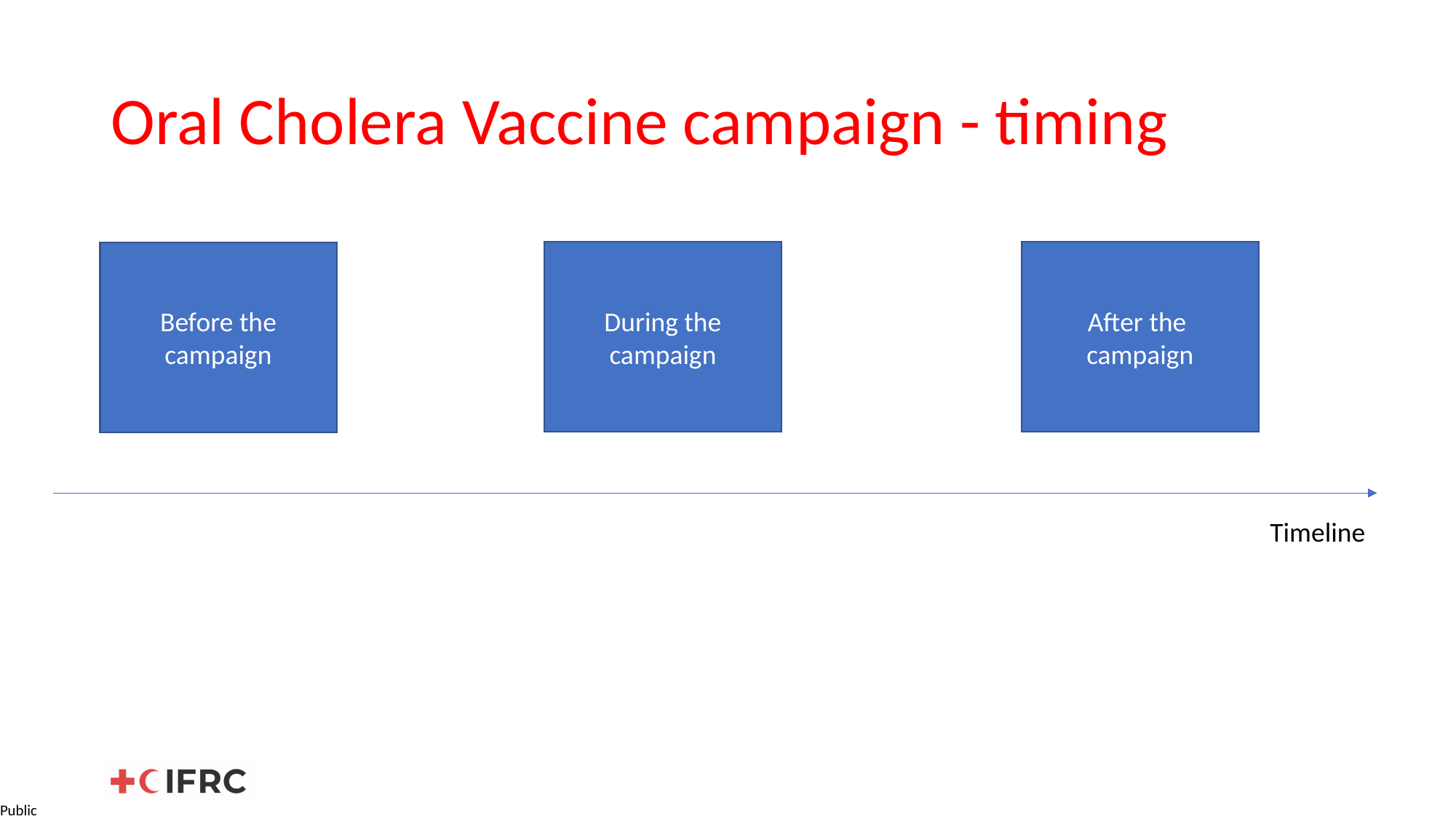

# Oral Cholera Vaccine campaign - timing
During the campaign
After the
campaign
Before the campaign
Timeline